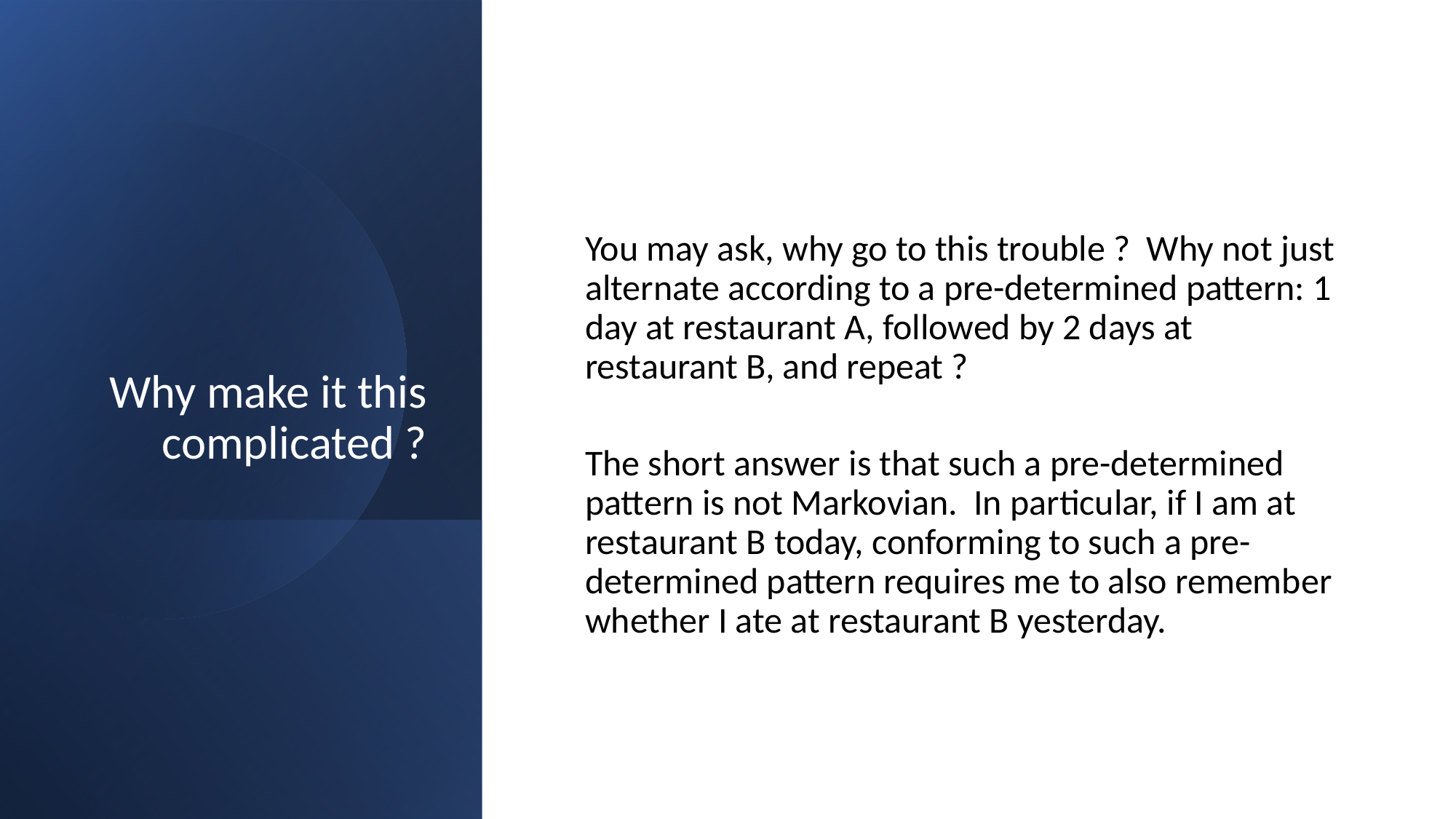

# Why make it this complicated ?

You may ask, why go to this trouble ?  Why not just alternate according to a pre-determined pattern: 1 day at restaurant A, followed by 2 days at restaurant B, and repeat ?

The short answer is that such a pre-determined pattern is not Markovian.  In particular, if I am at restaurant B today, conforming to such a pre-determined pattern requires me to also remember whether I ate at restaurant B yesterday.